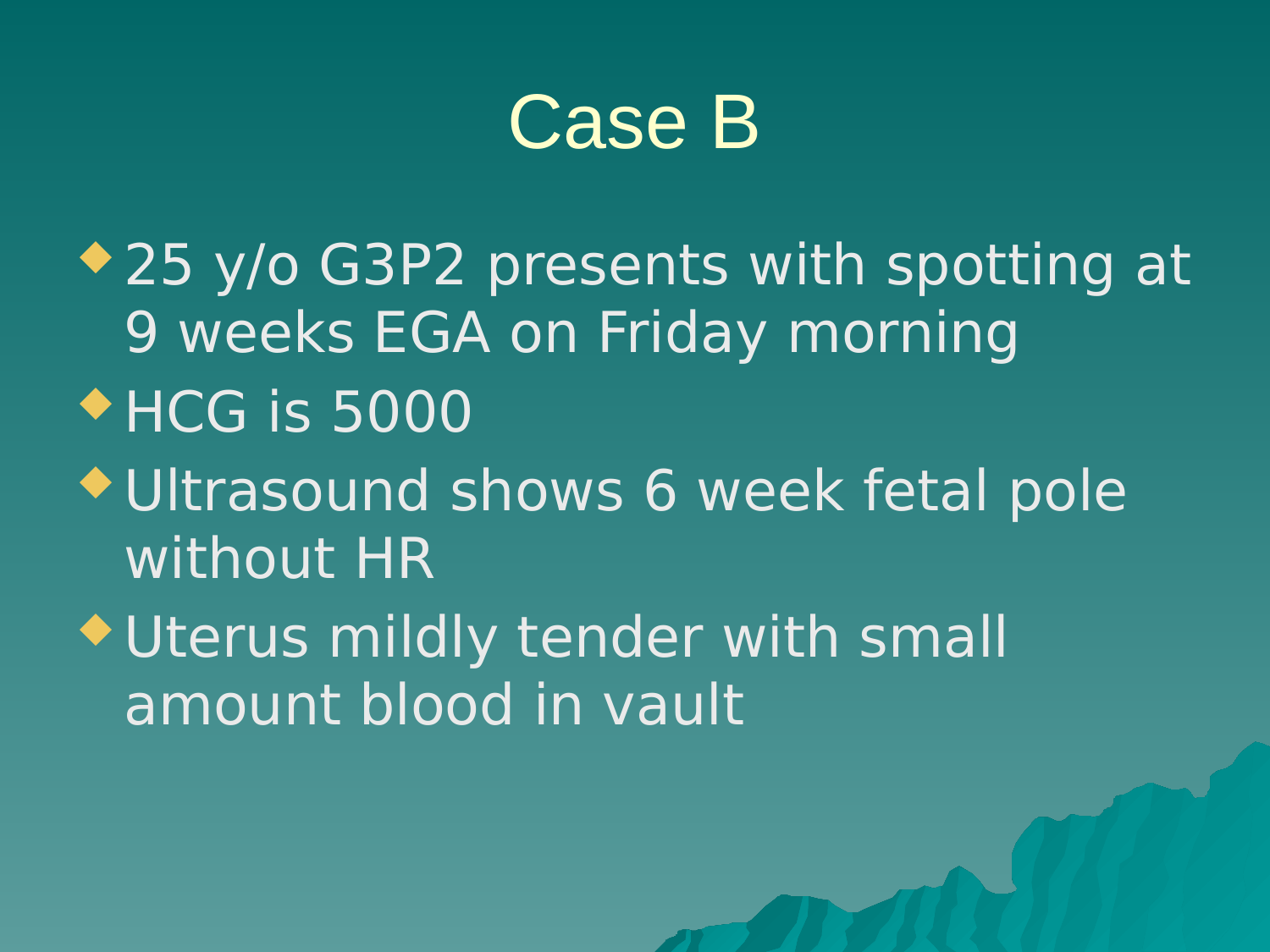

# Case B
25 y/o G3P2 presents with spotting at 9 weeks EGA on Friday morning
HCG is 5000
Ultrasound shows 6 week fetal pole without HR
Uterus mildly tender with small amount blood in vault